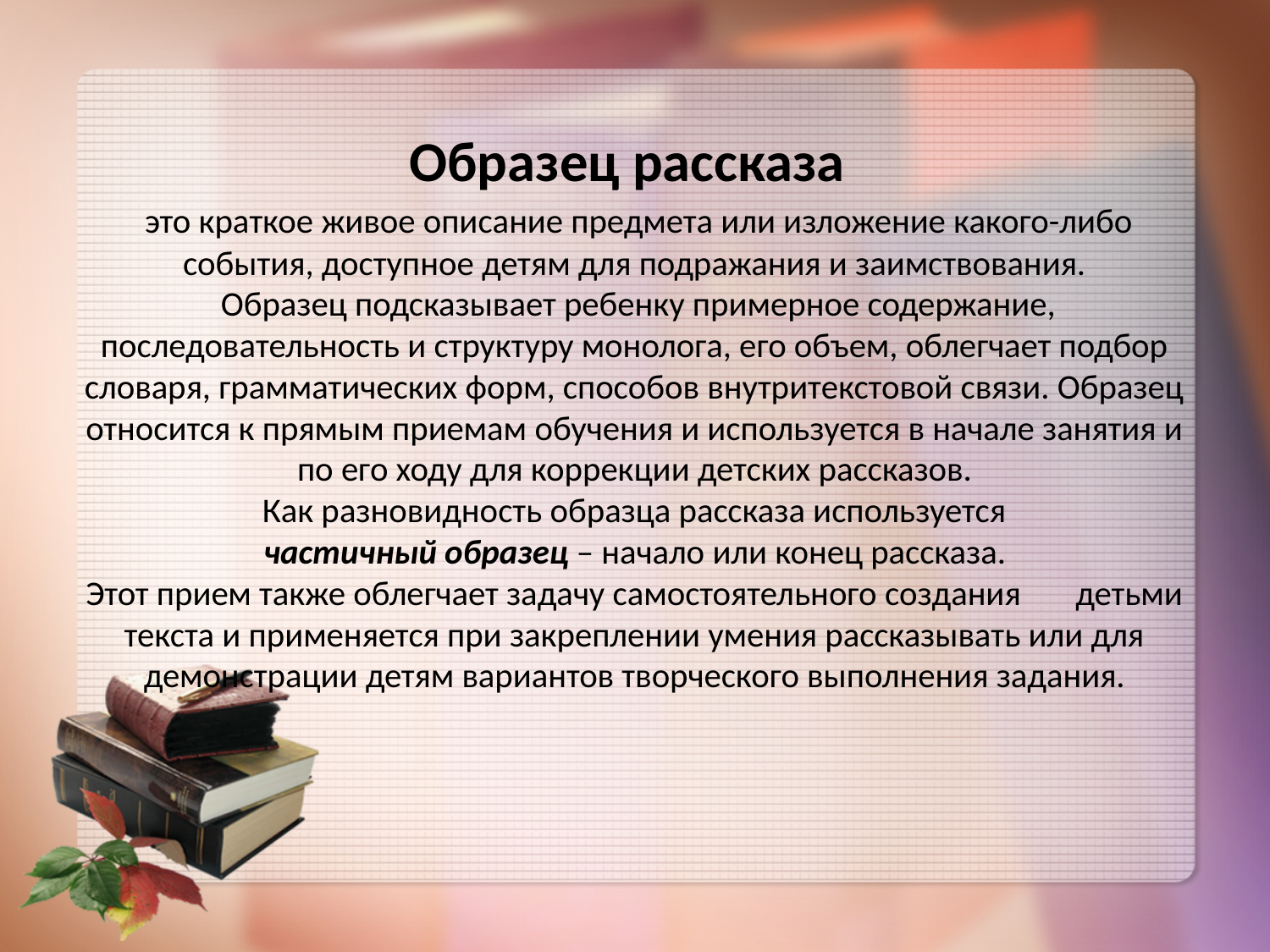

# Образец рассказа  это краткое живое описание предмета или изложение какого-либо события, доступное детям для подражания и заимствования. Образец подсказывает ребенку примерное содержание, последовательность и структуру монолога, его объем, облегчает подбор словаря, грамматических форм, способов внутритекстовой связи. Образец относится к прямым приемам обучения и используется в начале занятия и по его ходу для коррекции детских рассказов. Как разновидность образца рассказа используется  частичный образец – начало или конец рассказа. Этот прием также облегчает задачу самостоятельного создания       детьми текста и применяется при закреплении умения рассказывать или для демонстрации детям вариантов творческого выполнения задания.